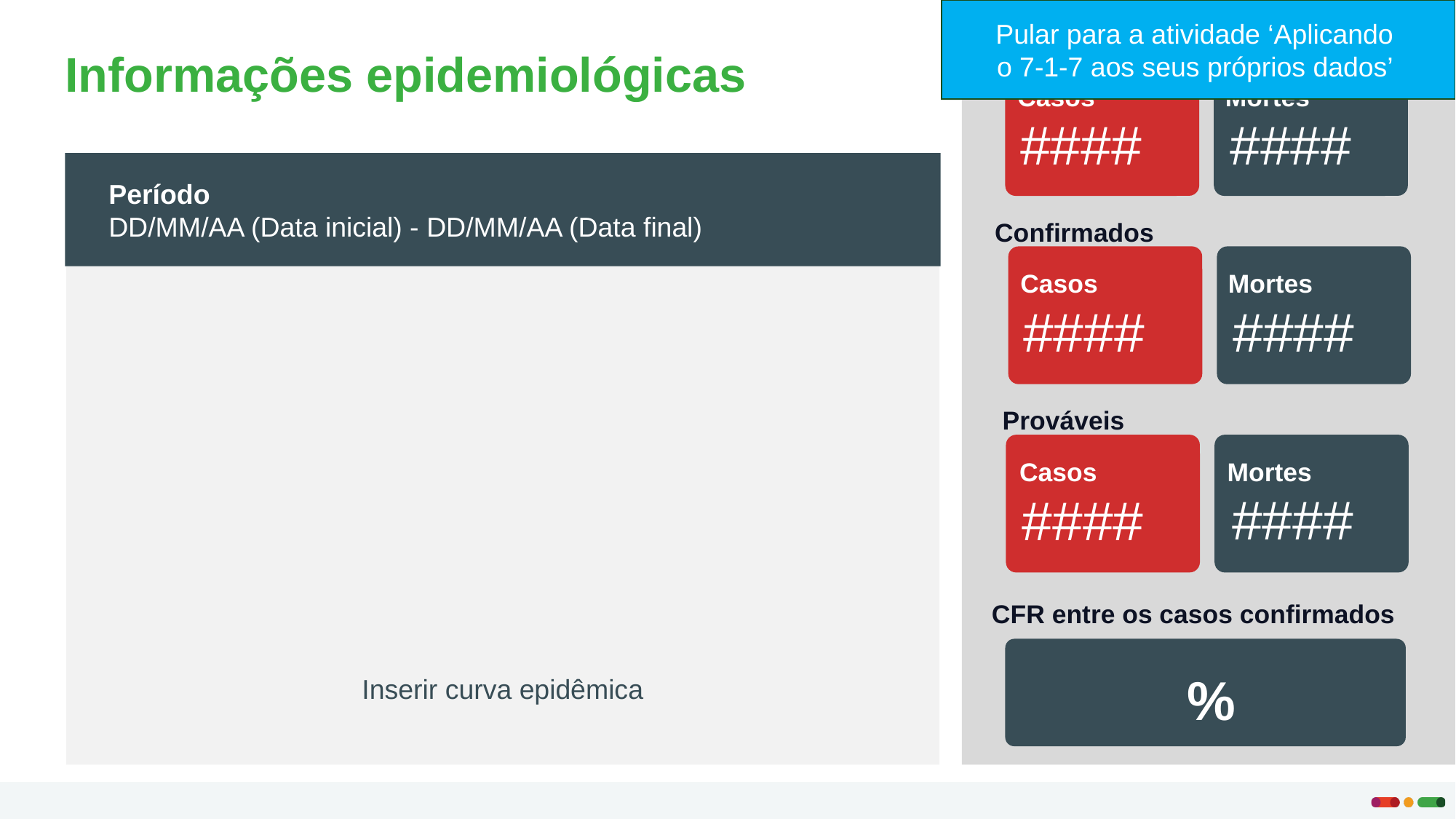

Pular para a atividade ‘Aplicando
o 7-1-7 aos seus próprios dados’

Suspeitos
# Informações epidemiológicas

Casos
Mortes
####
####
Período
DD/MM/AA (Data inicial) - DD/MM/AA (Data final)
Inserir curva epidêmica
Confirmados

Casos
Mortes
####
####
Prováveis

Casos
Mortes
####
####
CFR entre os casos confirmados

%